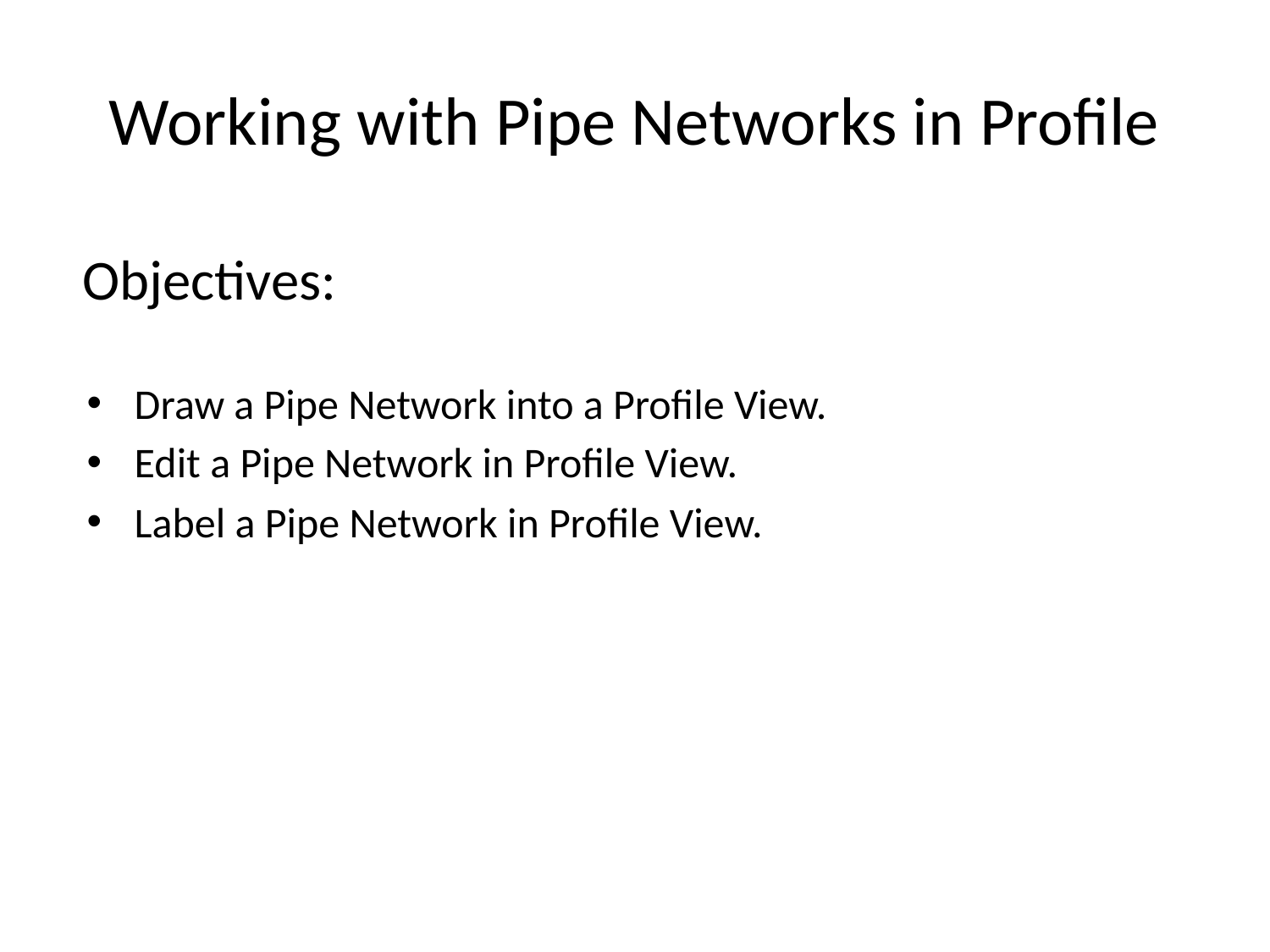

# Working with Pipe Networks in Profile
Objectives:
Draw a Pipe Network into a Profile View.
Edit a Pipe Network in Profile View.
Label a Pipe Network in Profile View.